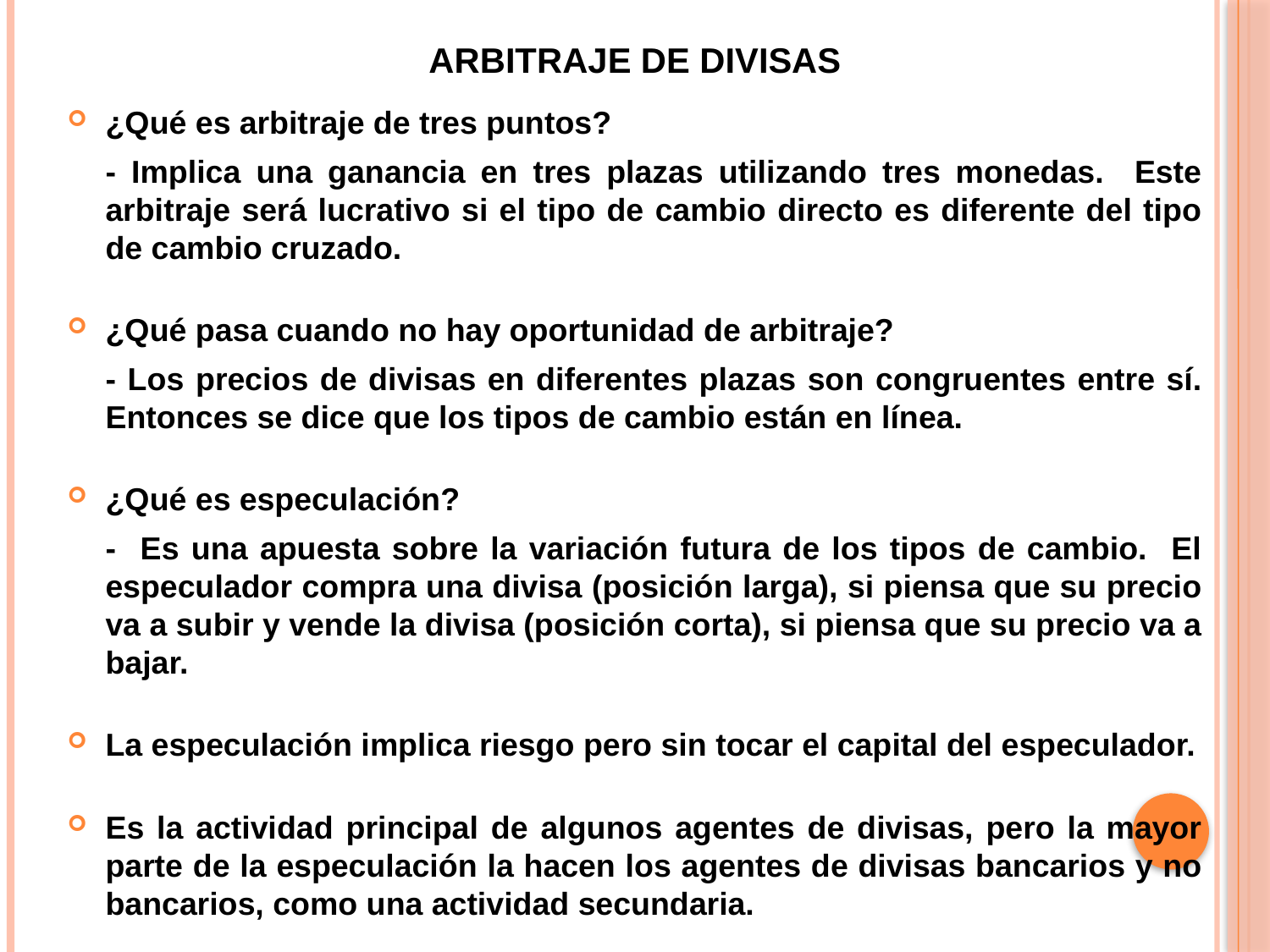

# Arbitraje de divisas
¿Qué es arbitraje de tres puntos?
	- Implica una ganancia en tres plazas utilizando tres monedas.  Este arbitraje será lucrativo si el tipo de cambio directo es diferente del tipo de cambio cruzado.

¿Qué pasa cuando no hay oportunidad de arbitraje?
	- Los precios de divisas en diferentes plazas son congruentes entre sí. Entonces se dice que los tipos de cambio están en línea.

¿Qué es especulación?
	-  Es una apuesta sobre la variación futura de los tipos de cambio.  El especulador compra una divisa (posición larga), si piensa que su precio va a subir y vende la divisa (posición corta), si piensa que su precio va a bajar.

La especulación implica riesgo pero sin tocar el capital del especulador.

Es la actividad principal de algunos agentes de divisas, pero la mayor parte de la especulación la hacen los agentes de divisas bancarios y no bancarios, como una actividad secundaria.